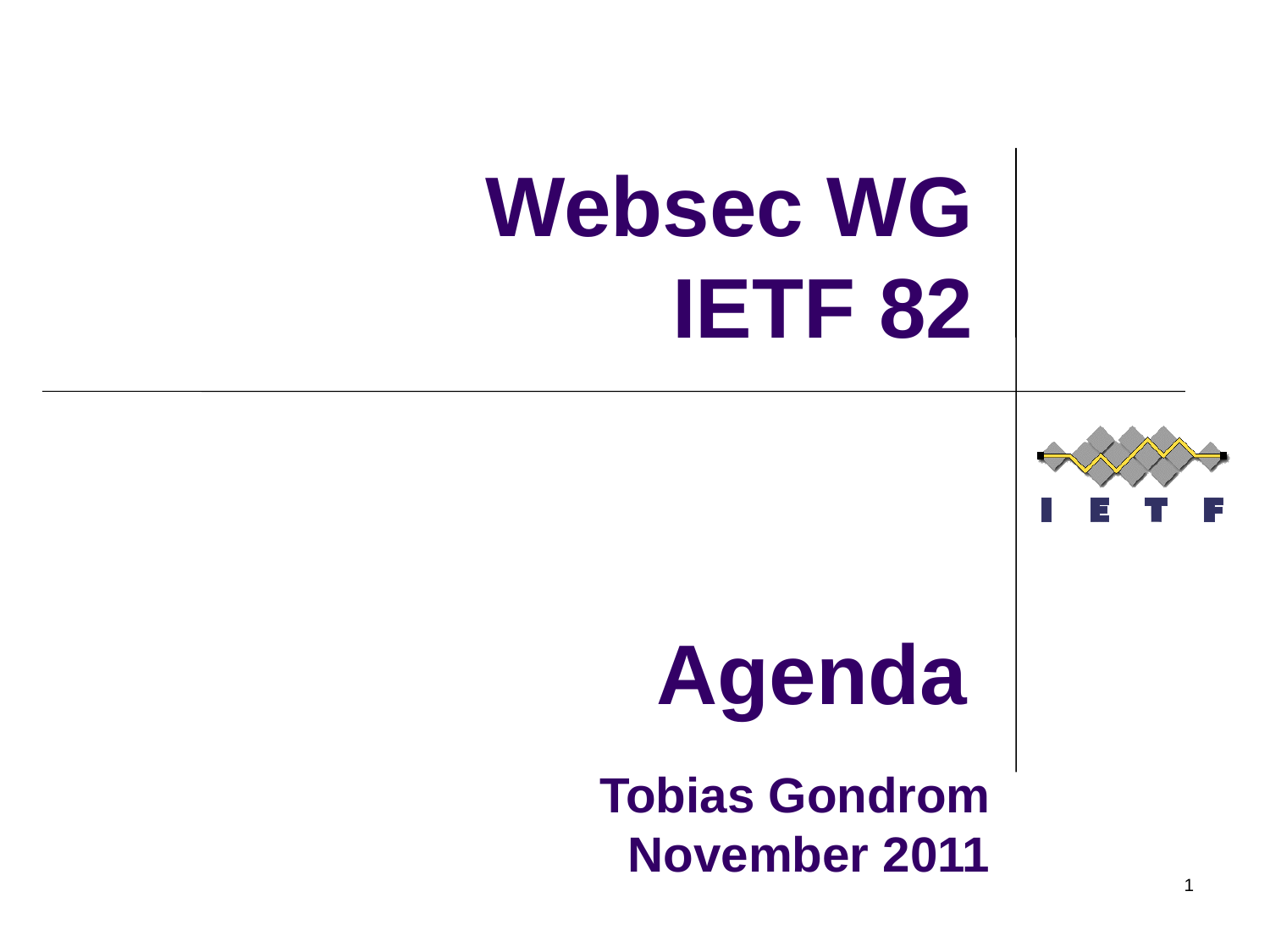

Websec WG
IETF 82
Agenda
 Tobias Gondrom
November 2011
1